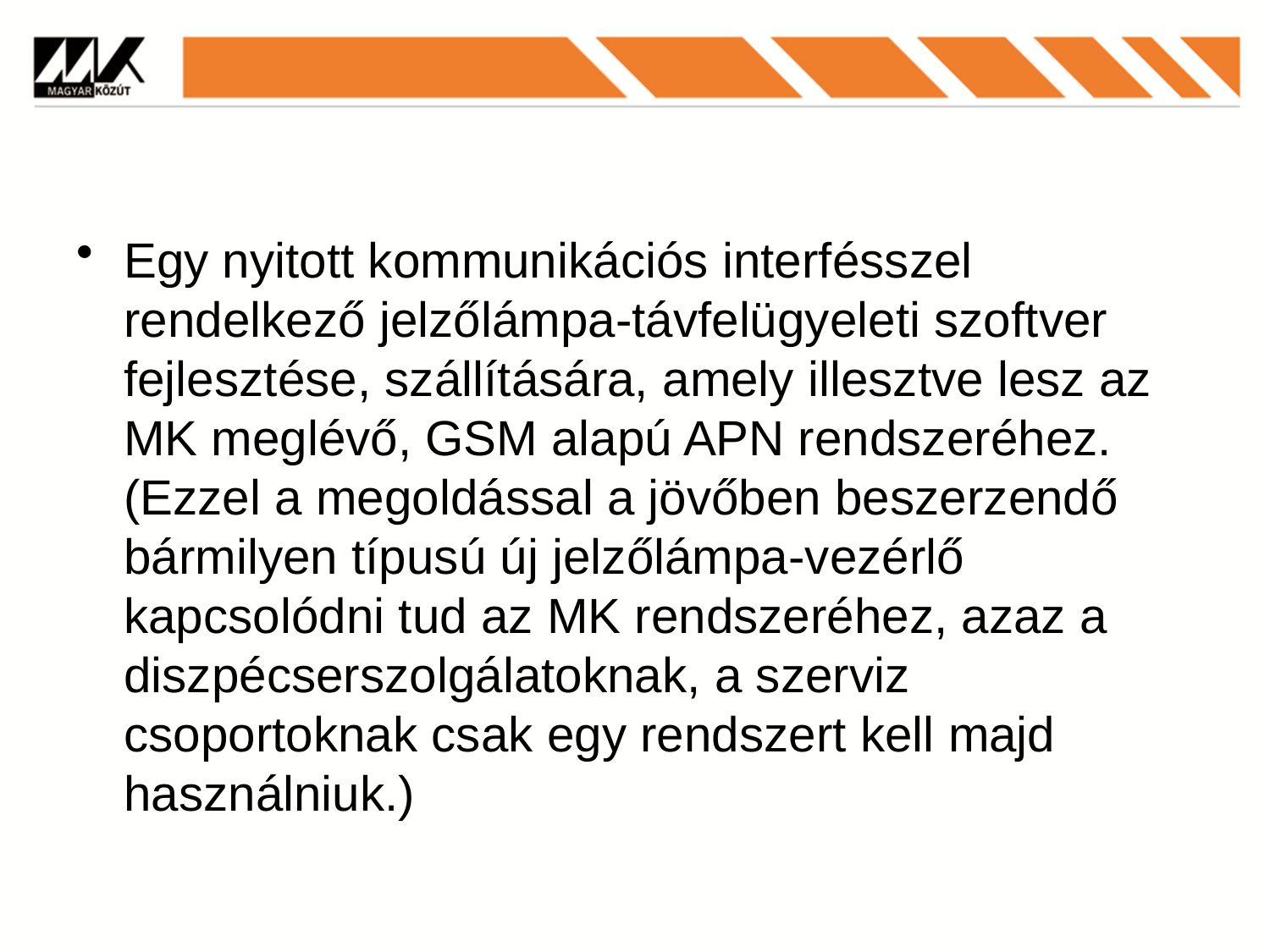

#
Egy nyitott kommunikációs interfésszel rendelkező jelzőlámpa-távfelügyeleti szoftver fejlesztése, szállítására, amely illesztve lesz az MK meglévő, GSM alapú APN rendszeréhez. (Ezzel a megoldással a jövőben beszerzendő bármilyen típusú új jelzőlámpa-vezérlő kapcsolódni tud az MK rendszeréhez, azaz a diszpécserszolgálatoknak, a szerviz csoportoknak csak egy rendszert kell majd használniuk.)